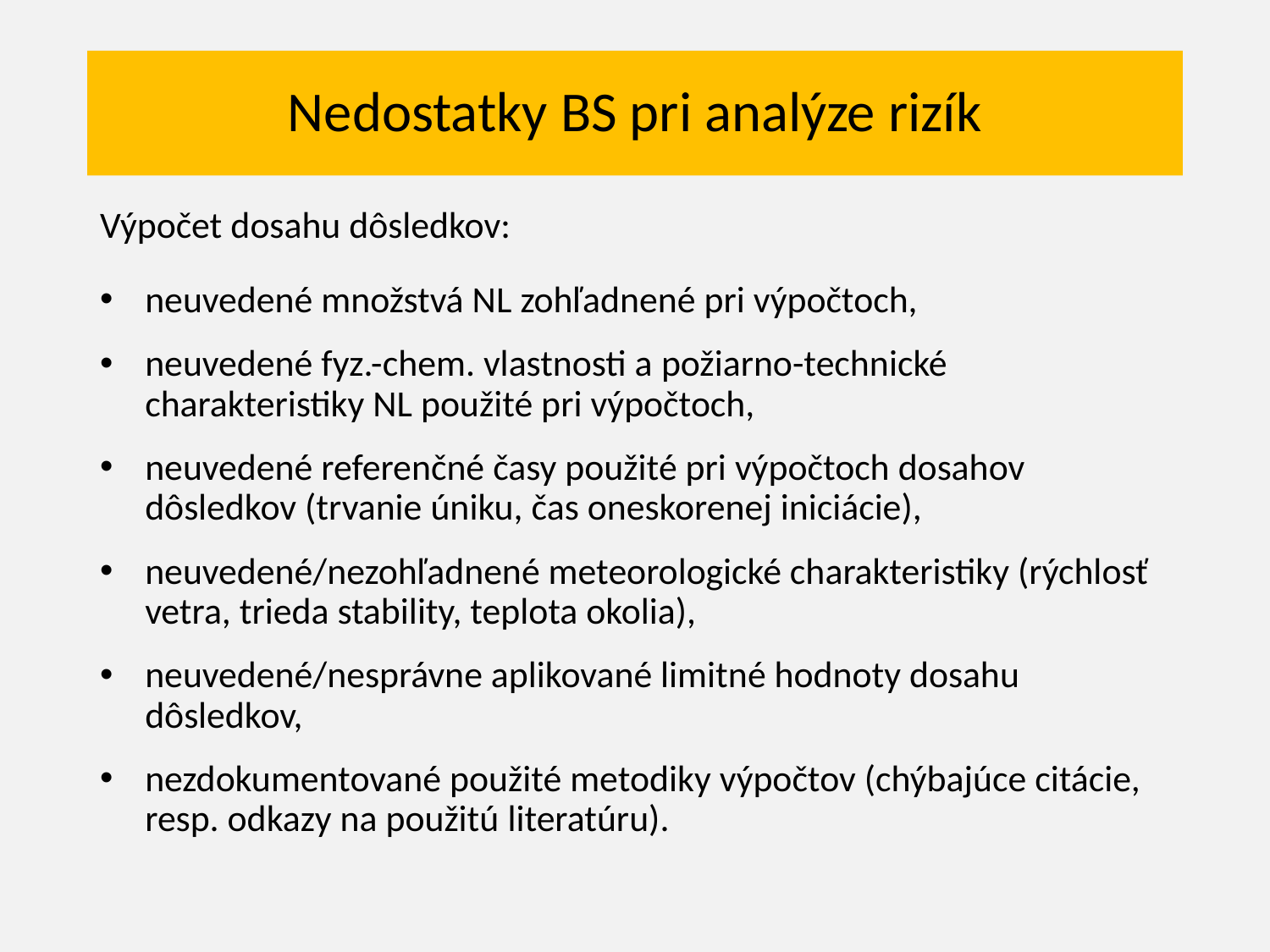

# Nedostatky BS pri analýze rizík
Výpočet dosahu dôsledkov:
neuvedené množstvá NL zohľadnené pri výpočtoch,
neuvedené fyz.-chem. vlastnosti a požiarno-technické charakteristiky NL použité pri výpočtoch,
neuvedené referenčné časy použité pri výpočtoch dosahov dôsledkov (trvanie úniku, čas oneskorenej iniciácie),
neuvedené/nezohľadnené meteorologické charakteristiky (rýchlosť vetra, trieda stability, teplota okolia),
neuvedené/nesprávne aplikované limitné hodnoty dosahu dôsledkov,
nezdokumentované použité metodiky výpočtov (chýbajúce citácie, resp. odkazy na použitú literatúru).